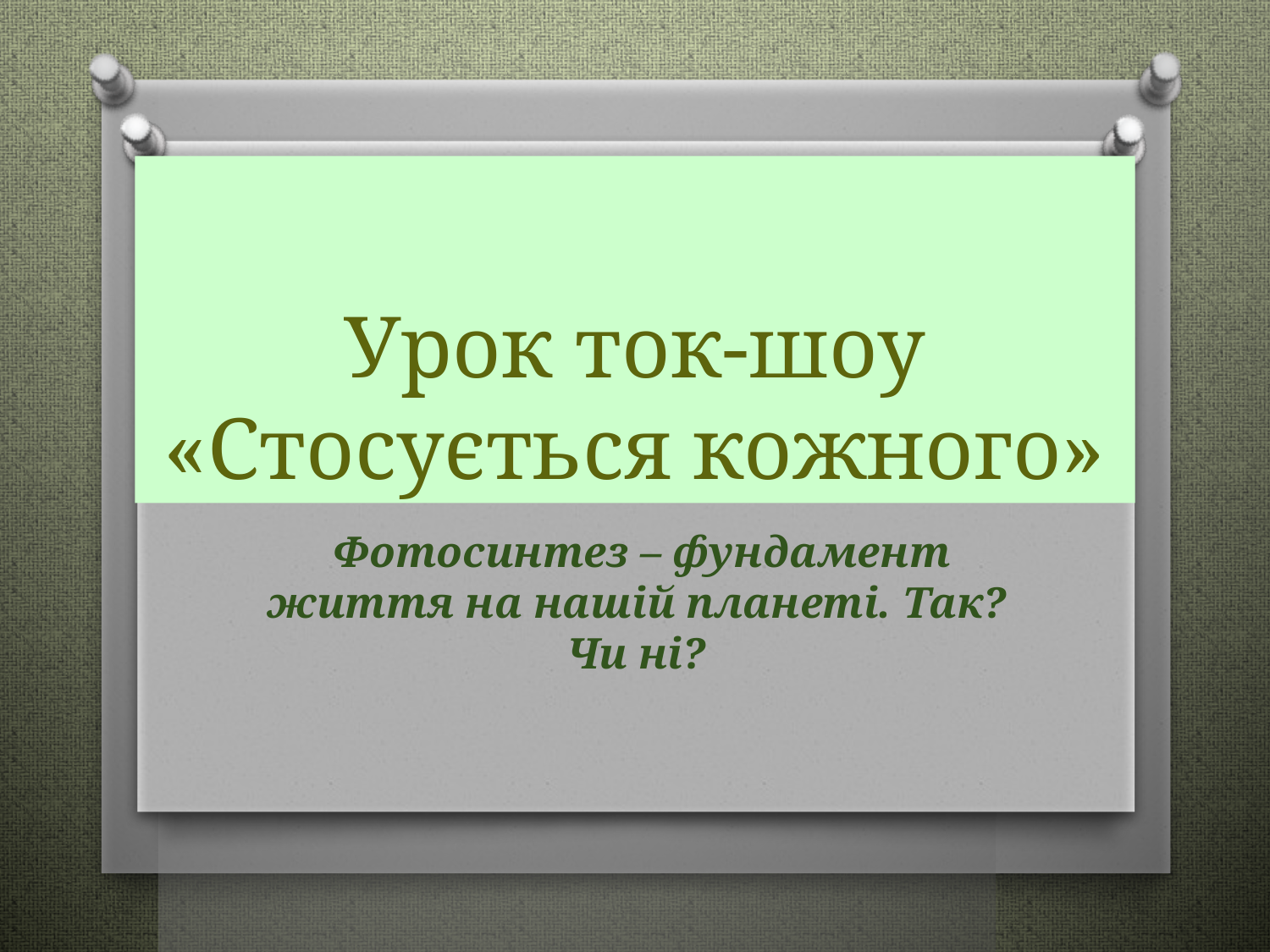

# Урок ток-шоу «Стосується кожного»
 Фотосинтез – фундамент життя на нашій планеті. Так? Чи ні?